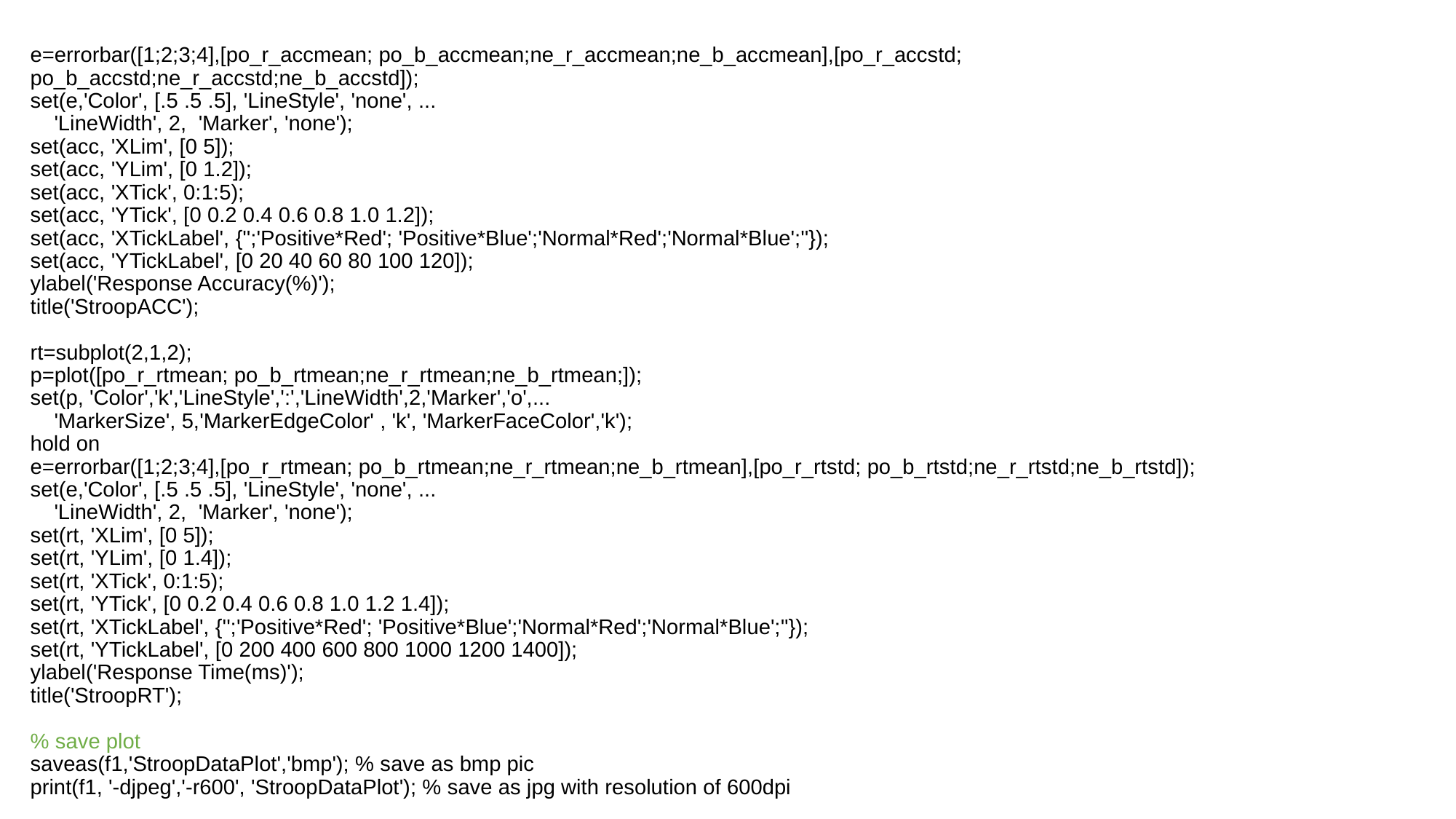

# e=errorbar([1;2;3;4],[po_r_accmean; po_b_accmean;ne_r_accmean;ne_b_accmean],[po_r_accstd; po_b_accstd;ne_r_accstd;ne_b_accstd]); set(e,'Color', [.5 .5 .5], 'LineStyle', 'none', ... 'LineWidth', 2,  'Marker', 'none'); set(acc, 'XLim', [0 5]); set(acc, 'YLim', [0 1.2]); set(acc, 'XTick', 0:1:5); set(acc, 'YTick', [0 0.2 0.4 0.6 0.8 1.0 1.2]); set(acc, 'XTickLabel', {'';'Positive*Red'; 'Positive*Blue';'Normal*Red';'Normal*Blue';''}); set(acc, 'YTickLabel', [0 20 40 60 80 100 120]); ylabel('Response Accuracy(%)'); title('StroopACC'); rt=subplot(2,1,2); p=plot([po_r_rtmean; po_b_rtmean;ne_r_rtmean;ne_b_rtmean;]); set(p, 'Color','k','LineStyle',':','LineWidth',2,'Marker','o',... 'MarkerSize', 5,'MarkerEdgeColor' , 'k', 'MarkerFaceColor','k'); hold on e=errorbar([1;2;3;4],[po_r_rtmean; po_b_rtmean;ne_r_rtmean;ne_b_rtmean],[po_r_rtstd; po_b_rtstd;ne_r_rtstd;ne_b_rtstd]); set(e,'Color', [.5 .5 .5], 'LineStyle', 'none', ... 'LineWidth', 2,  'Marker', 'none'); set(rt, 'XLim', [0 5]); set(rt, 'YLim', [0 1.4]); set(rt, 'XTick', 0:1:5); set(rt, 'YTick', [0 0.2 0.4 0.6 0.8 1.0 1.2 1.4]); set(rt, 'XTickLabel', {'';'Positive*Red'; 'Positive*Blue';'Normal*Red';'Normal*Blue';''}); set(rt, 'YTickLabel', [0 200 400 600 800 1000 1200 1400]); ylabel('Response Time(ms)'); title('StroopRT'); % save plot saveas(f1,'StroopDataPlot','bmp'); % save as bmp pic print(f1, '-djpeg','-r600', 'StroopDataPlot'); % save as jpg with resolution of 600dpi